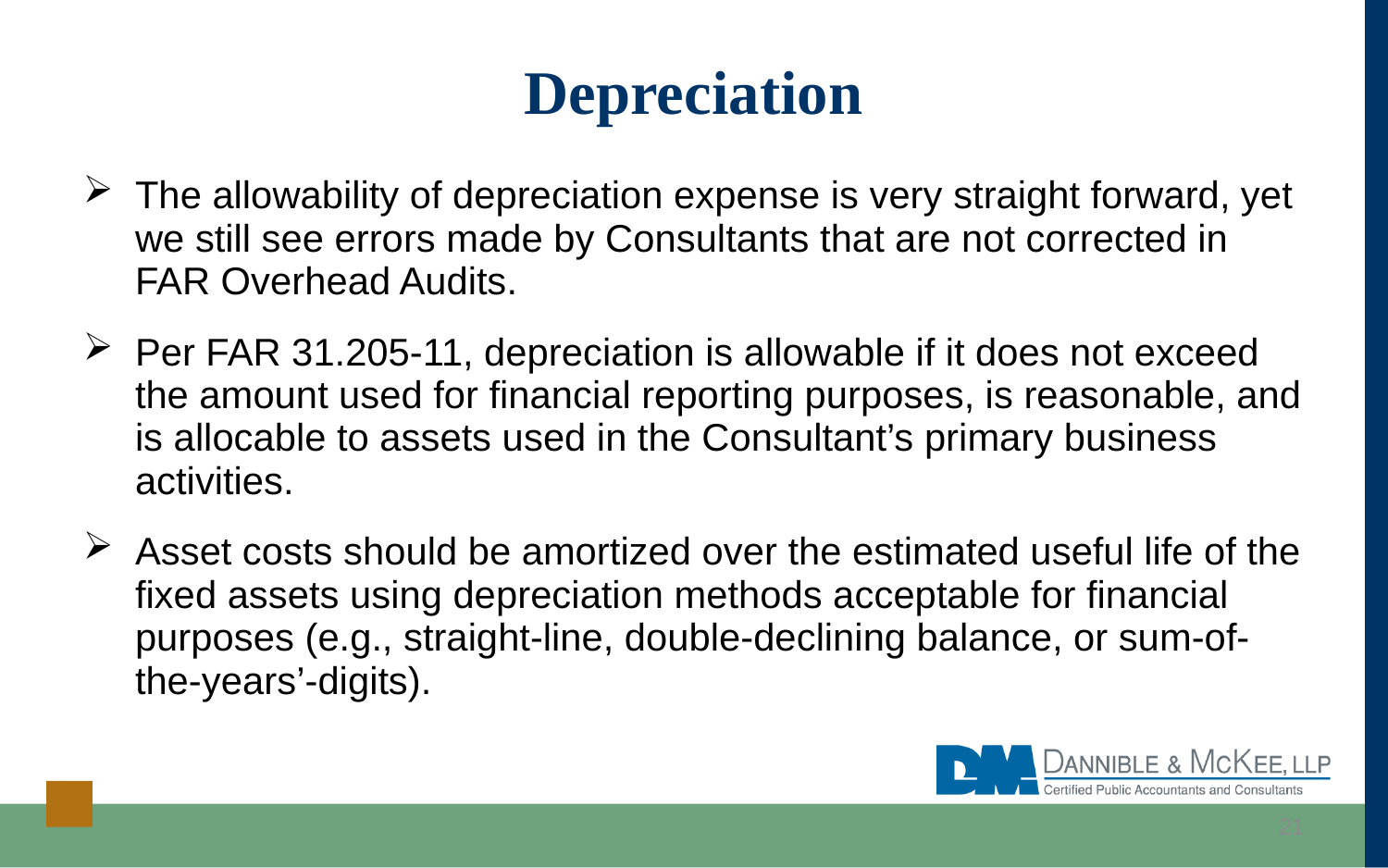

# Depreciation
The allowability of depreciation expense is very straight forward, yet we still see errors made by Consultants that are not corrected in FAR Overhead Audits.
Per FAR 31.205-11, depreciation is allowable if it does not exceed the amount used for financial reporting purposes, is reasonable, and is allocable to assets used in the Consultant’s primary business activities.
Asset costs should be amortized over the estimated useful life of the fixed assets using depreciation methods acceptable for financial purposes (e.g., straight-line, double-declining balance, or sum-of-the-years’-digits).
21